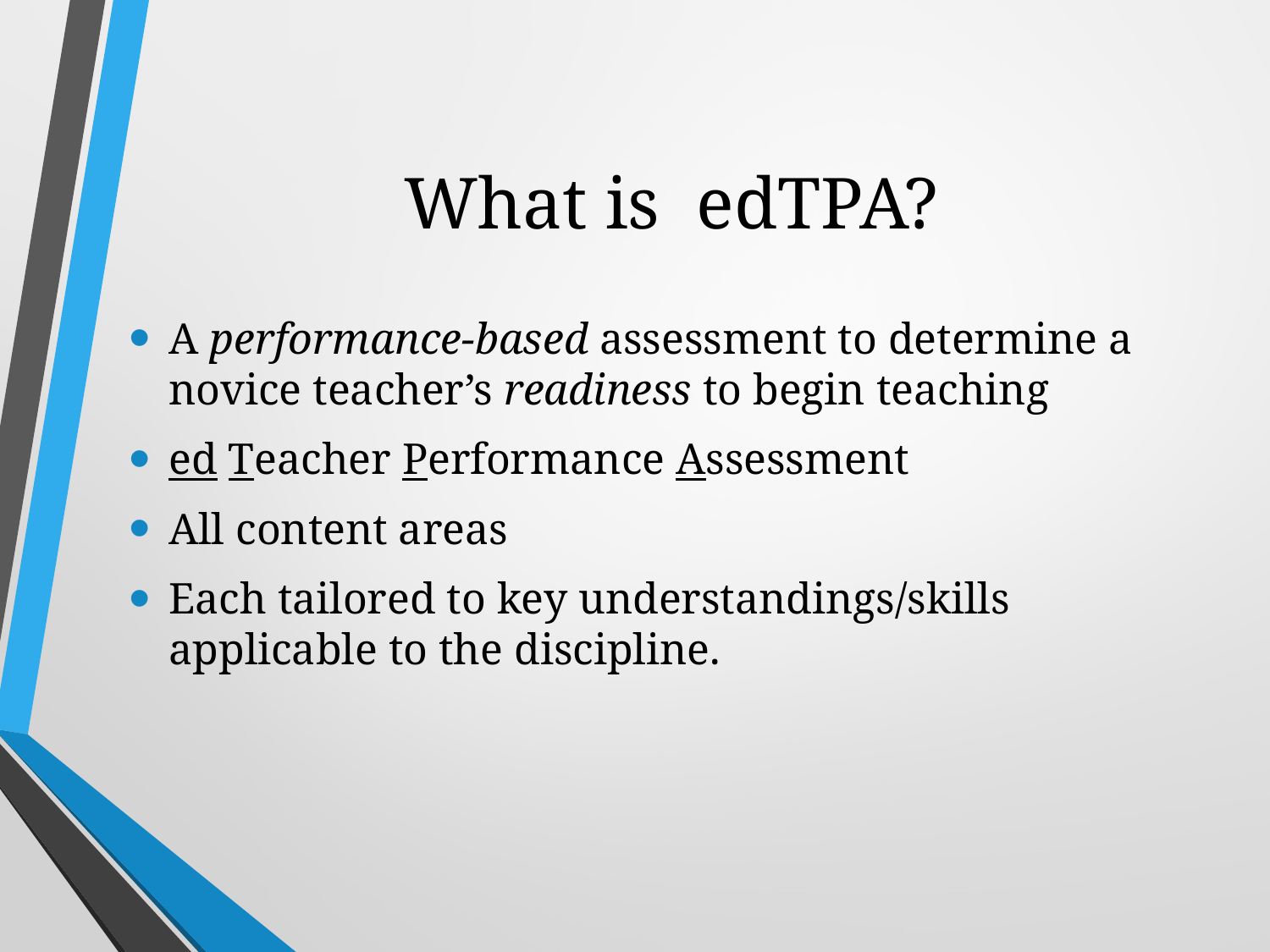

# What is  edTPA?
A performance-based assessment to determine a novice teacher’s readiness to begin teaching
ed Teacher Performance Assessment
All content areas
Each tailored to key understandings/skills applicable to the discipline.